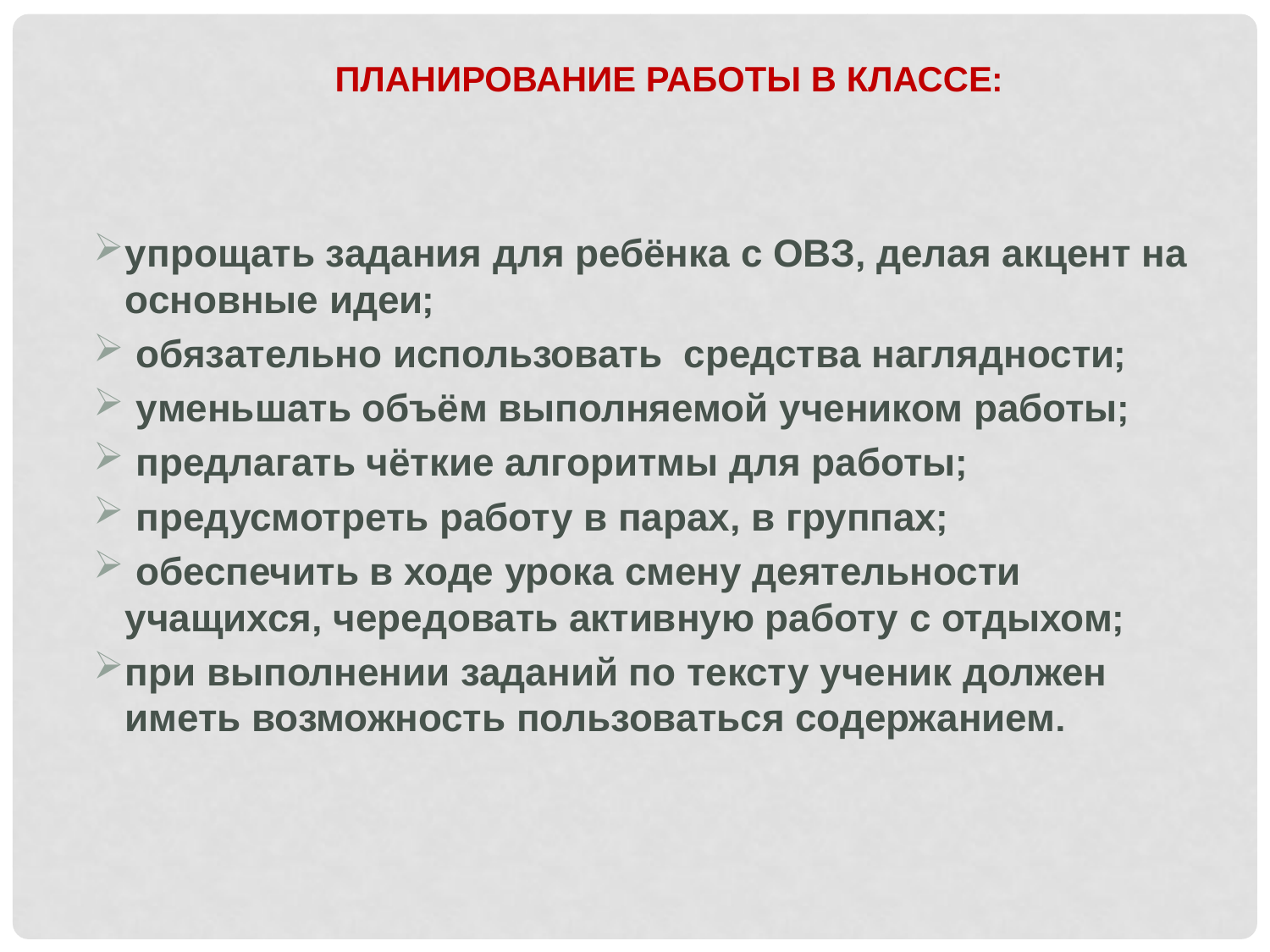

Планирование работы в классе:
упрощать задания для ребёнка с ОВЗ, делая акцент на основные идеи;
 обязательно использовать  средства наглядности;
 уменьшать объём выполняемой учеником работы;
 предлагать чёткие алгоритмы для работы;
 предусмотреть работу в парах, в группах;
 обеспечить в ходе урока смену деятельности учащихся, чередовать активную работу с отдыхом;
при выполнении заданий по тексту ученик должен иметь возможность пользоваться содержанием.